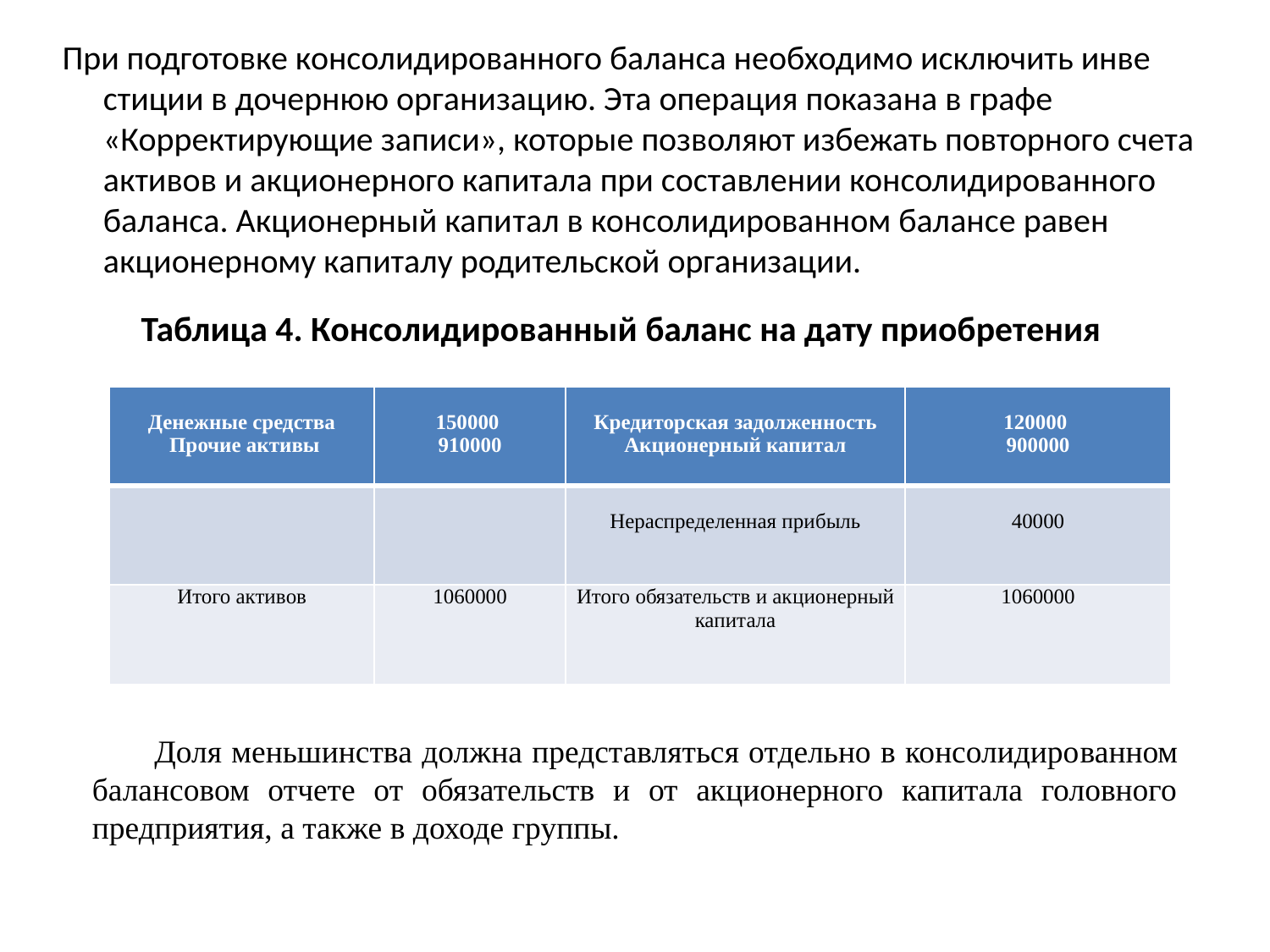

При подготовке консолидированного баланса необходимо исключить инве­стиции в дочернюю организацию. Эта операция показана в графе «Корректирую­щие записи», которые позволяют избежать повторного счета активов и акционер­ного капитала при составлении консолидированного баланса. Акционерный капи­тал в консолидированном балансе равен акционерному капиталу родительской организации.

# Таблица 4. Консолидированный баланс на дату приобретения
| Денежные средства Прочие активы | 150000 910000 | Кредиторская задолжен­ность Акционерный капитал | 120000 900000 |
| --- | --- | --- | --- |
|  |  | Нераспределенная при­быль | 40000 |
| Итого активов | 1060000 | Итого обязательств и ак­ционерный капитала | 1060000 |
Доля меньшинства должна представляться отдельно в консолидиро­ванном балансовом отчете от обязательств и от акционерного капитала головного предприятия, а также в доходе группы.